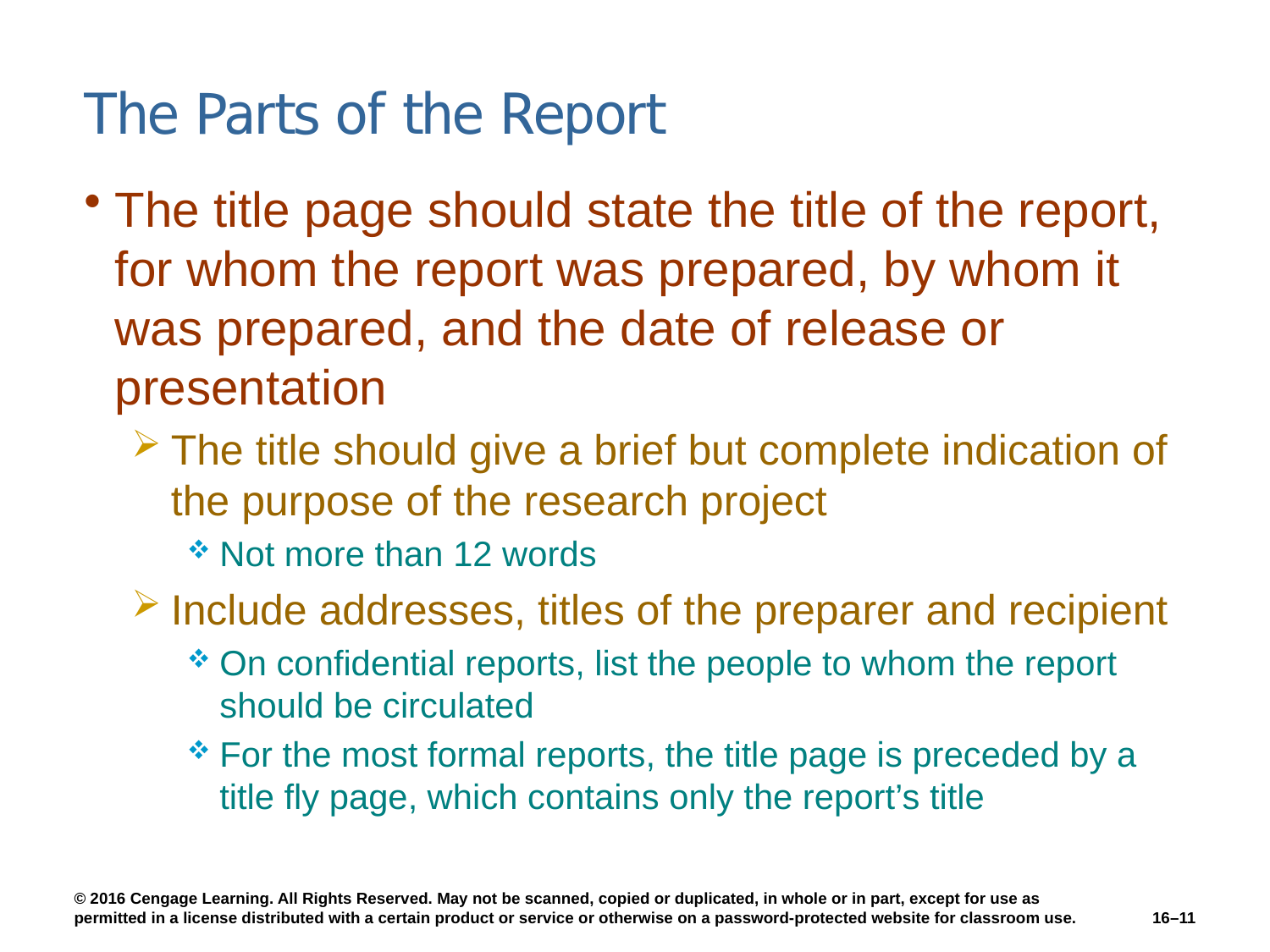

# The Parts of the Report
The title page should state the title of the report, for whom the report was prepared, by whom it was prepared, and the date of release or presentation
The title should give a brief but complete indication of the purpose of the research project
Not more than 12 words
Include addresses, titles of the preparer and recipient
On confidential reports, list the people to whom the report should be circulated
For the most formal reports, the title page is preceded by a title fly page, which contains only the report’s title
16–11
© 2016 Cengage Learning. All Rights Reserved. May not be scanned, copied or duplicated, in whole or in part, except for use as permitted in a license distributed with a certain product or service or otherwise on a password-protected website for classroom use.